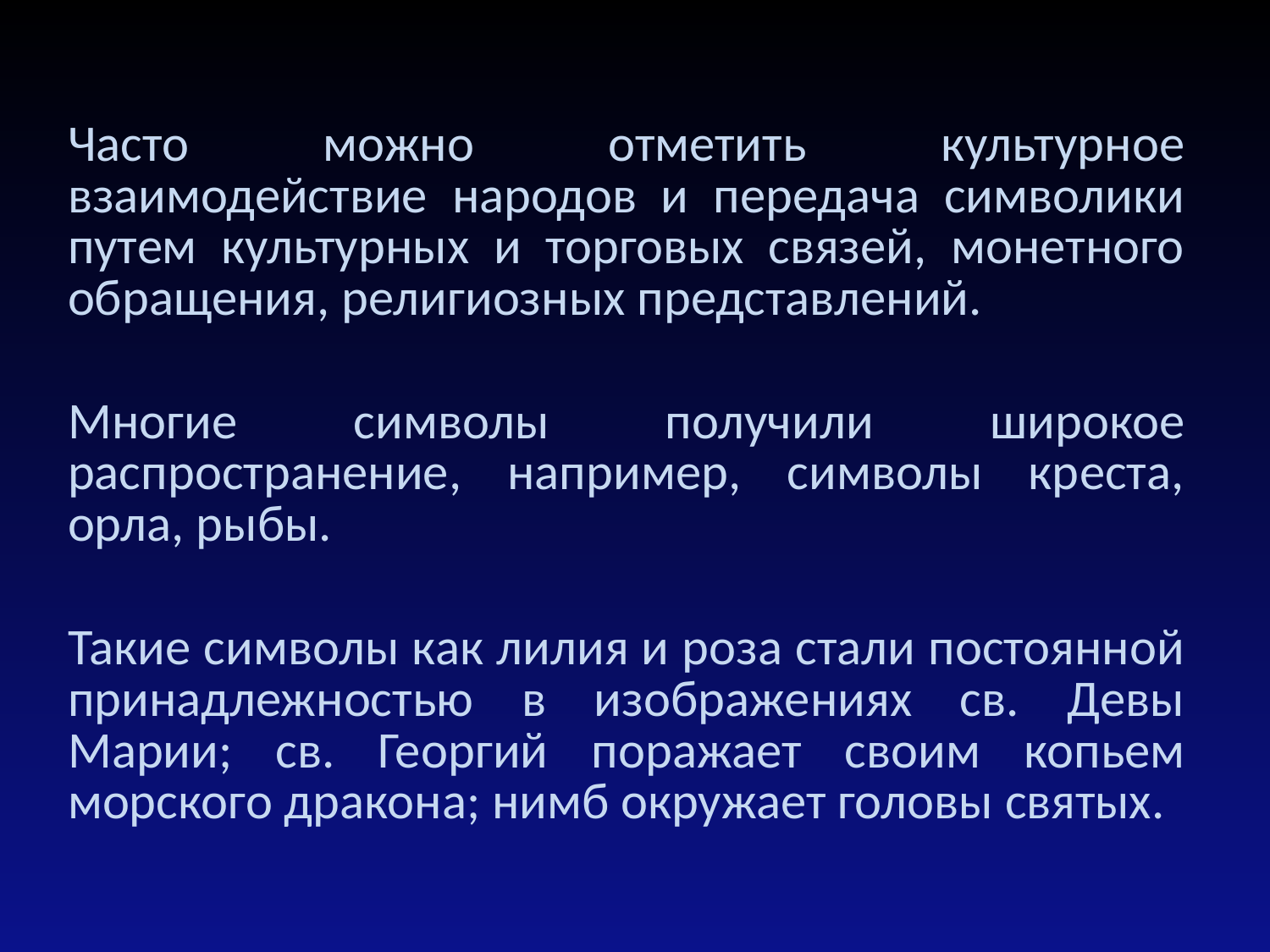

Часто можно отметить культурное взаимодействие народов и передача символики путем культурных и торговых связей, монетного обращения, религиозных представлений.

Многие символы получили широкое распространение, например, символы креста, орла, рыбы.

Такие символы как лилия и роза стали постоянной принадлежностью в изображениях св. Девы Марии; св. Георгий поражает своим копьем морского дракона; нимб окружает головы святых.